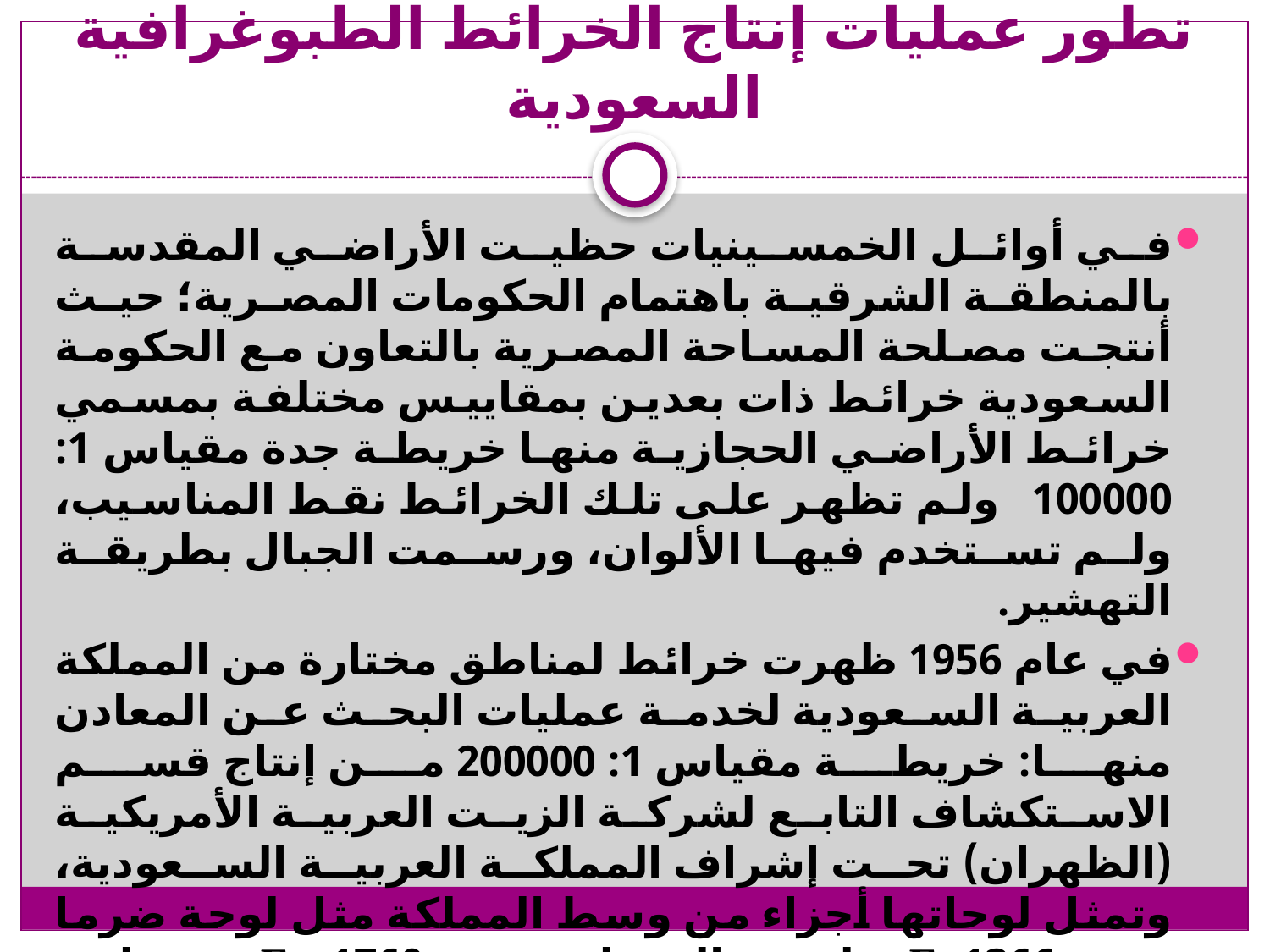

# تطور عمليات إنتاج الخرائط الطبوغرافية السعودية
في أوائل الخمسينيات حظيت الأراضي المقدسة بالمنطقة الشرقية باهتمام الحكومات المصرية؛ حيث أنتجت مصلحة المساحة المصرية بالتعاون مع الحكومة السعودية خرائط ذات بعدين بمقاييس مختلفة بمسمي خرائط الأراضي الحجازية منها خريطة جدة مقياس 1: 100000   ولم تظهر على تلك الخرائط نقط المناسيب، ولم تستخدم فيها الألوان، ورسمت الجبال بطريقة التهشير.
في عام 1956 ظهرت خرائط لمناطق مختارة من المملكة العربية السعودية لخدمة عمليات البحث عن المعادن منها: خريطة مقياس 1: 200000 من إنتاج قسم الاستكشاف التابع لشركة الزيت العربية الأمريكية (الظهران) تحت إشراف المملكة العربية السعودية، وتمثل لوحاتها أجزاء من وسط المملكة مثل لوحة ضرما رقم 1366- F، ولوحة الحوطة رقم 1760 – F . وتغطي اللوحة الواحدة منها درجة طولية × درجة عرضية، وقد جمعت بياناتها من أعمال المساحة الأرضية ومن صور جوية لعامي 1949- 1950 م.